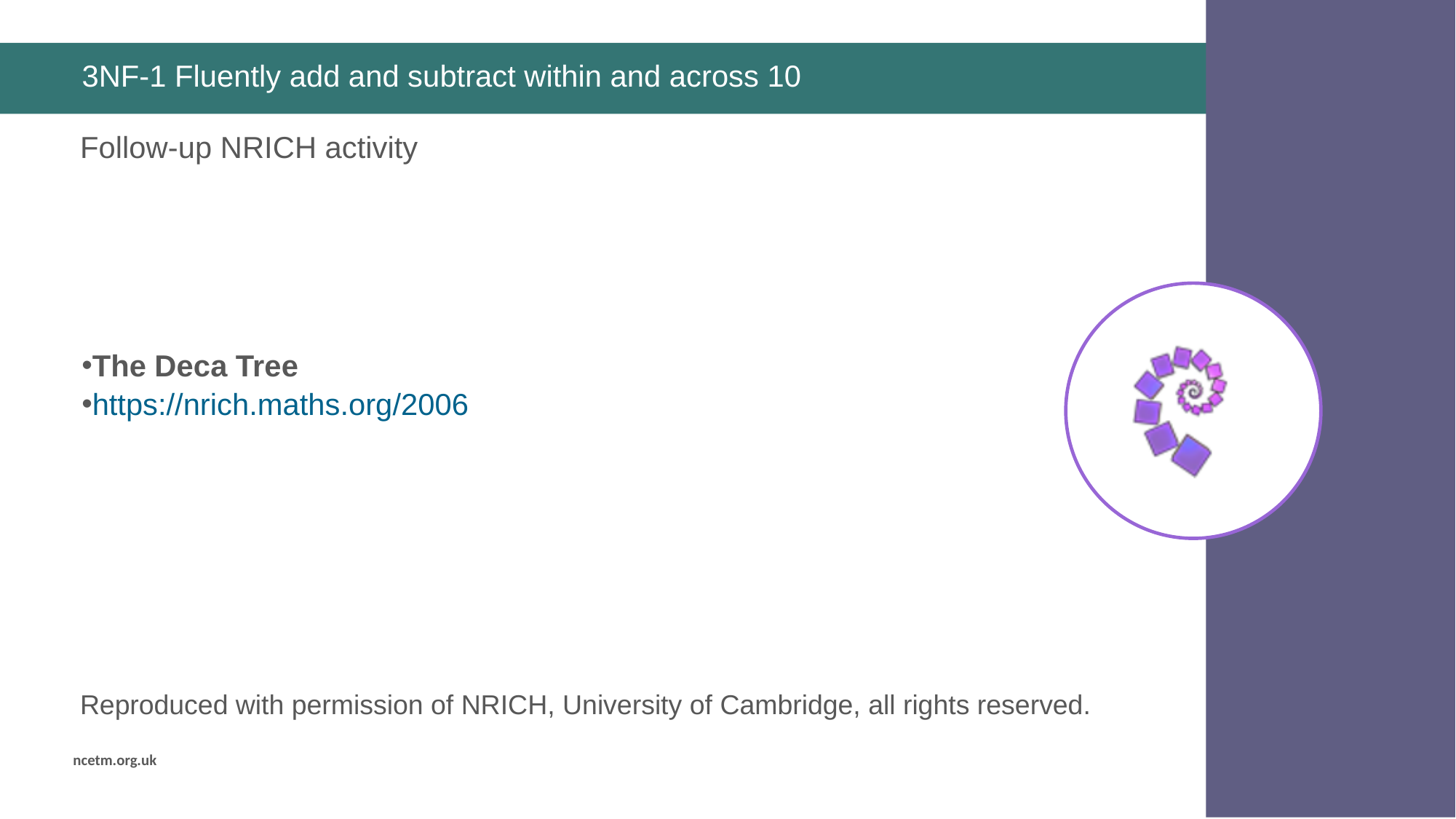

# 3NF-1 Fluently add and subtract within and across 10

The Deca Tree
https://nrich.maths.org/2006